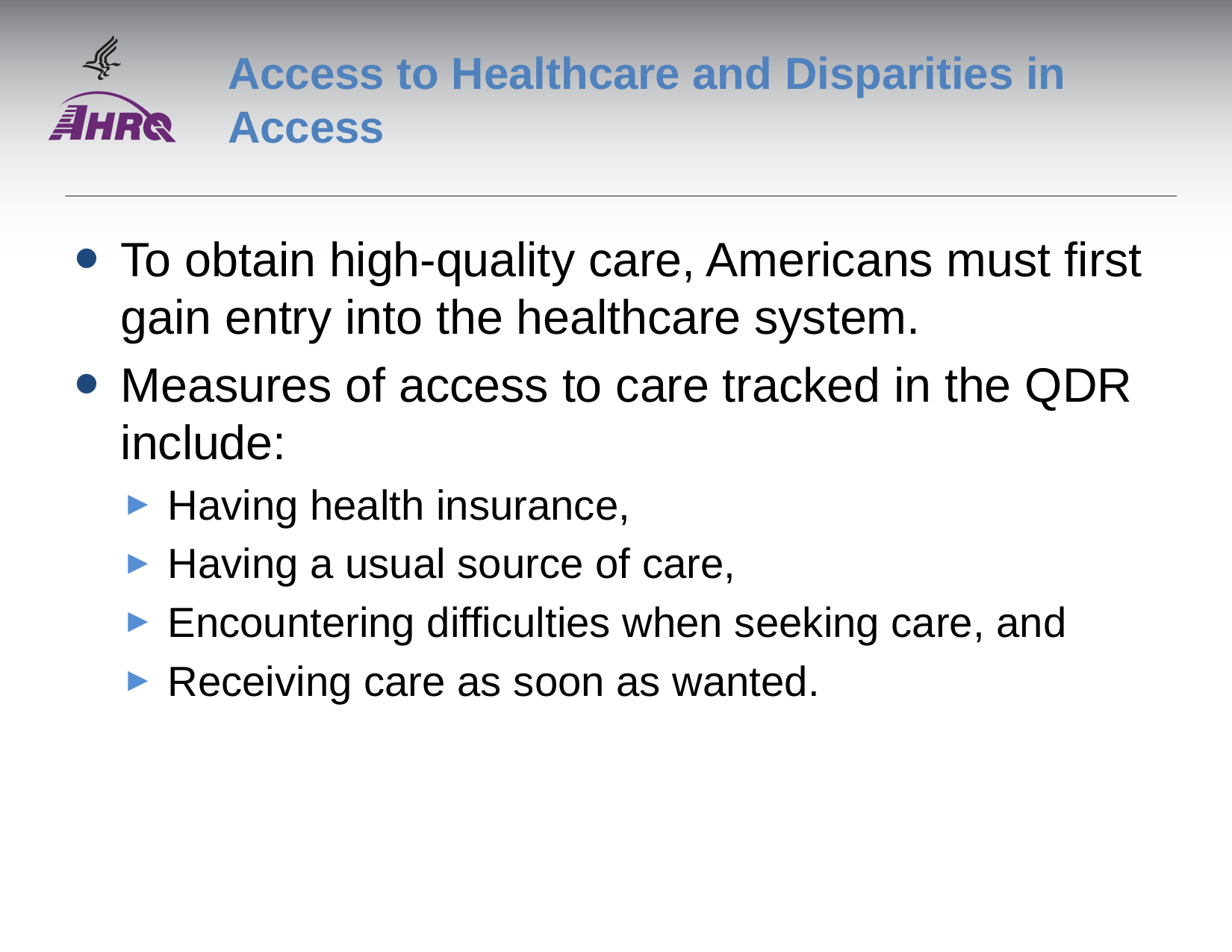

# Access to Healthcare and Disparities in Access
To obtain high-quality care, Americans must first gain entry into the healthcare system.
Measures of access to care tracked in the QDR include:
Having health insurance,
Having a usual source of care,
Encountering difficulties when seeking care, and
Receiving care as soon as wanted.